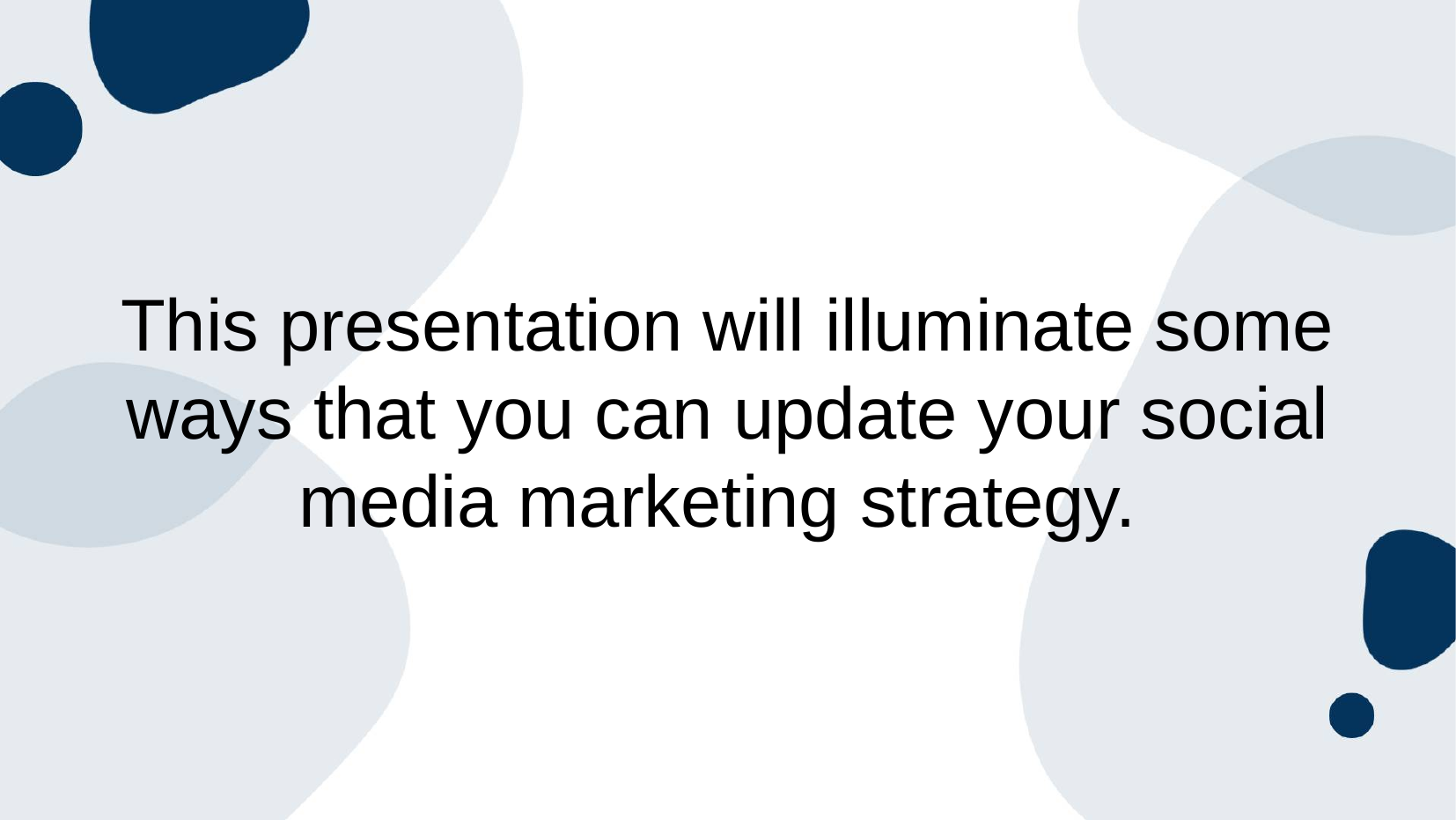

This presentation will illuminate some ways that you can update your social media marketing strategy.